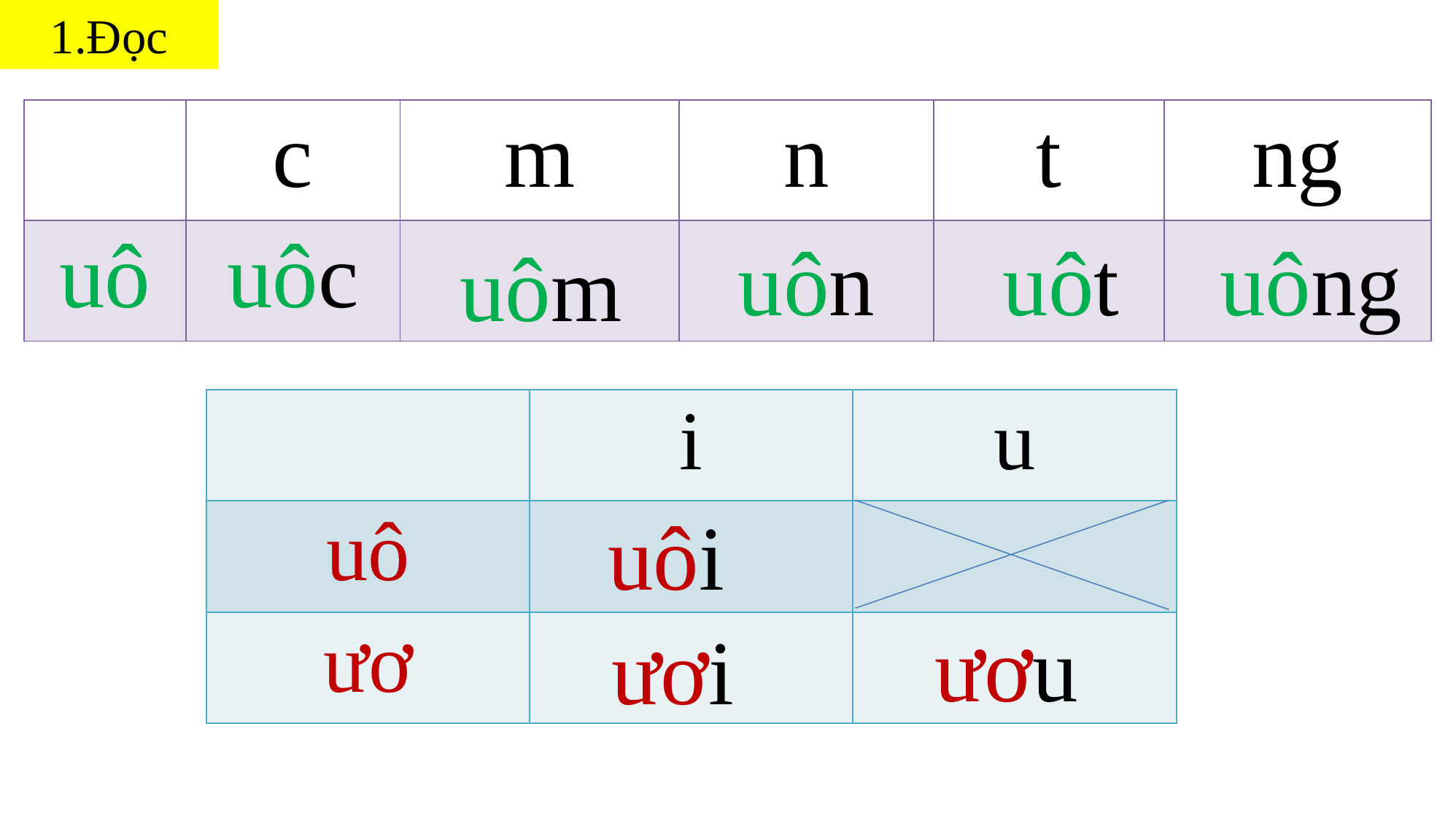

1.Đọc
|  | c | m | n | t | ng |
| --- | --- | --- | --- | --- | --- |
| uô | uôc |  |  |  |  |
uông
uôt
uôn
uôm
|  | i | u |
| --- | --- | --- |
| uô |  |  |
| ươ |  |  |
uôi
ươu
ươi